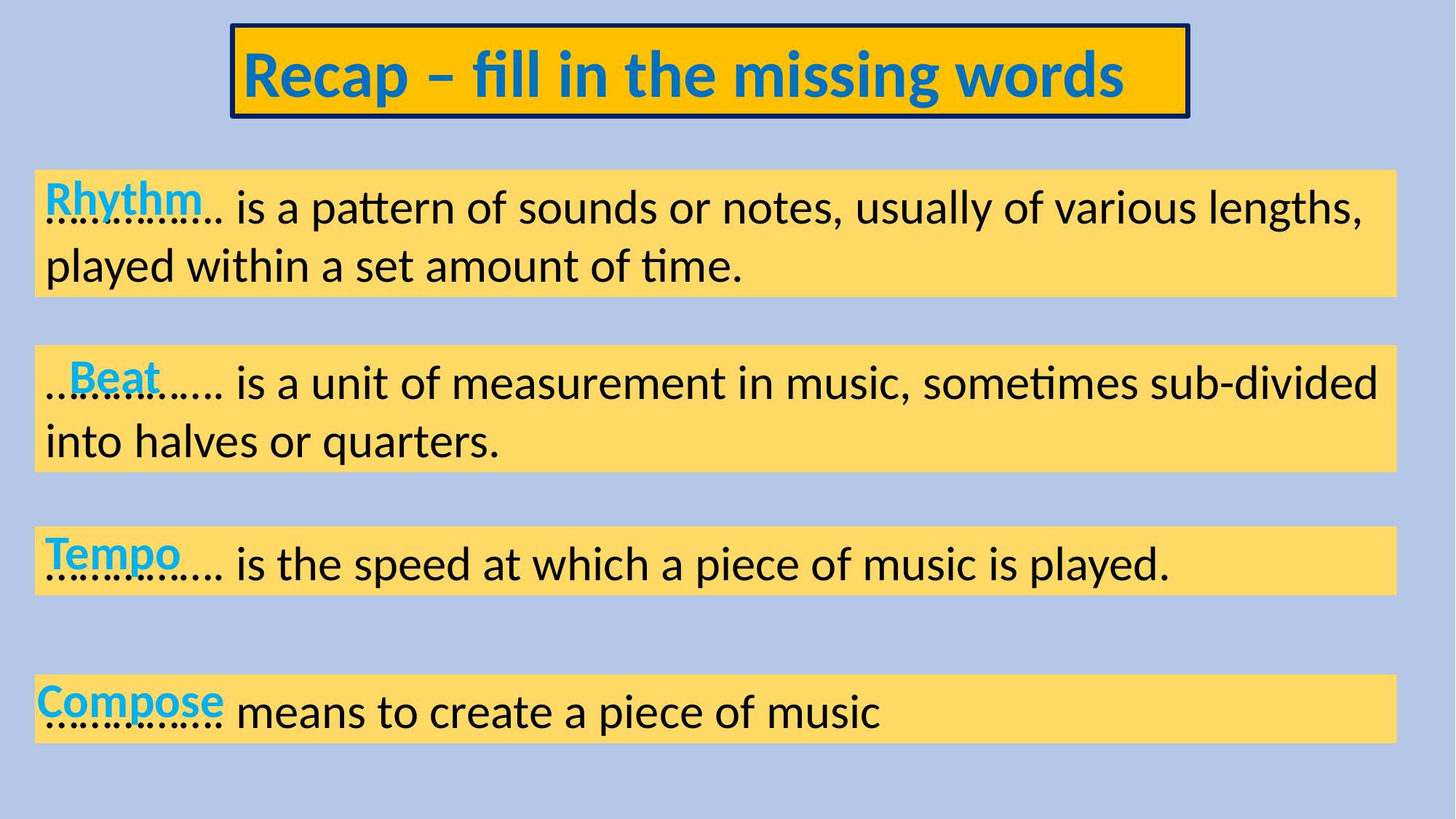

Recap – fill in the missing words
Rhythm
……………. is a pattern of sounds or notes, usually of various lengths, played within a set amount of time.
Beat
……………. is a unit of measurement in music, sometimes sub-divided into halves or quarters.
Tempo
……………. is the speed at which a piece of music is played.
Compose
……………. means to create a piece of music